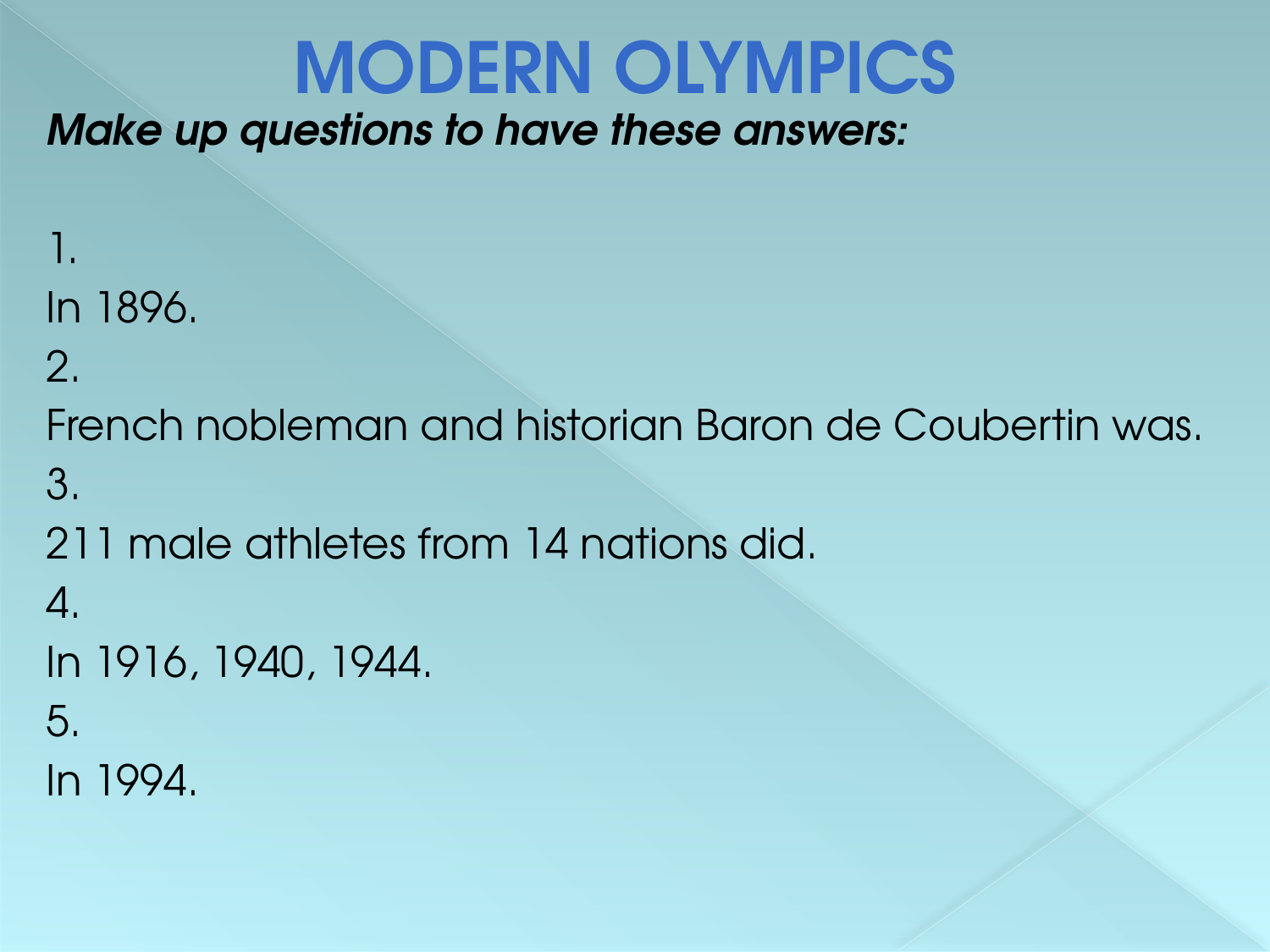

Modern olympics
#
Make up questions to have these answers:

1.
In 1896.
2.
French nobleman and historian Baron de Coubertin was.
3.
211 male athletes from 14 nations did.
4.
In 1916, 1940, 1944.
5.
In 1994.